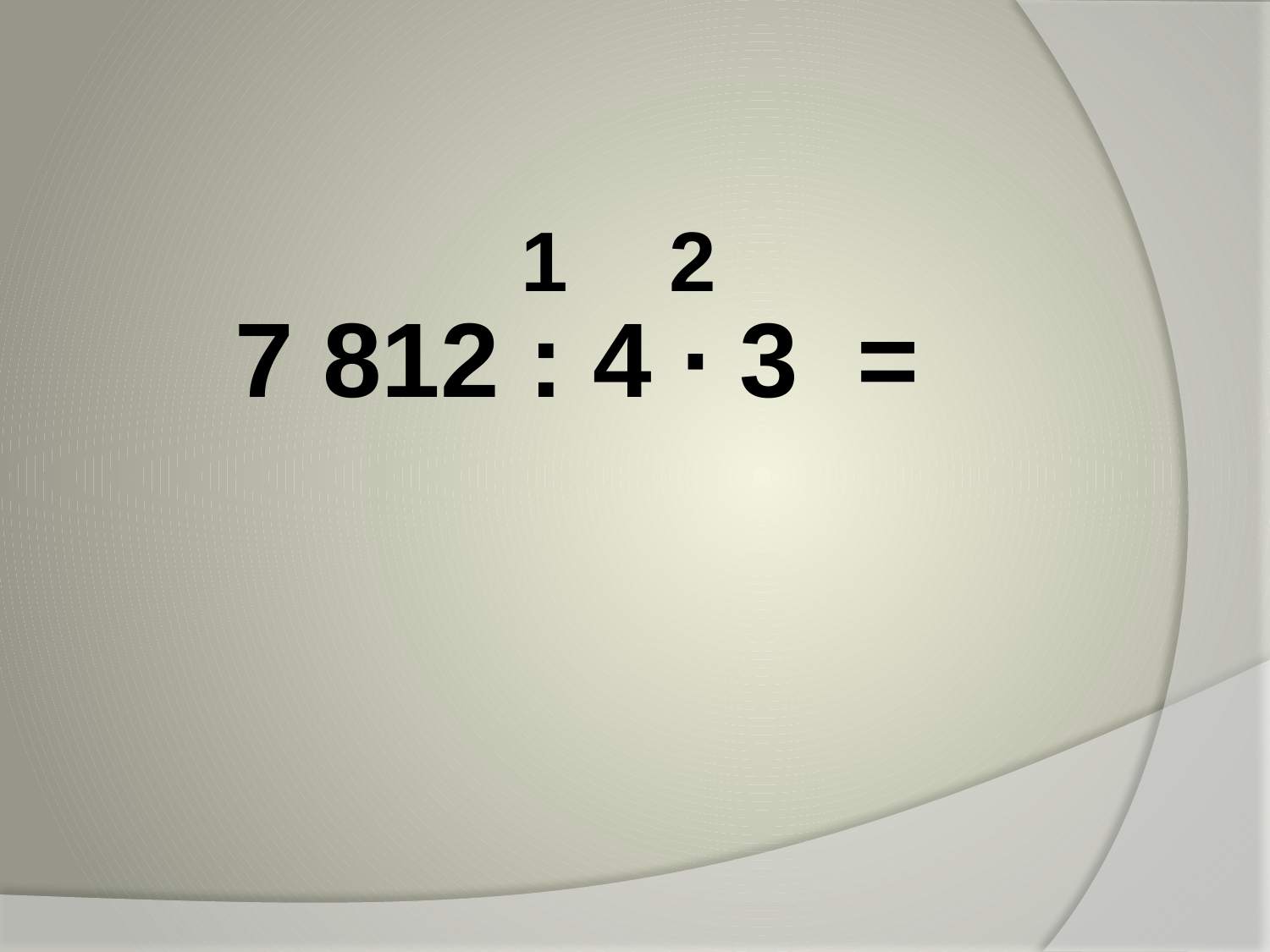

1
2
7 812 : 4 ∙ 3  =